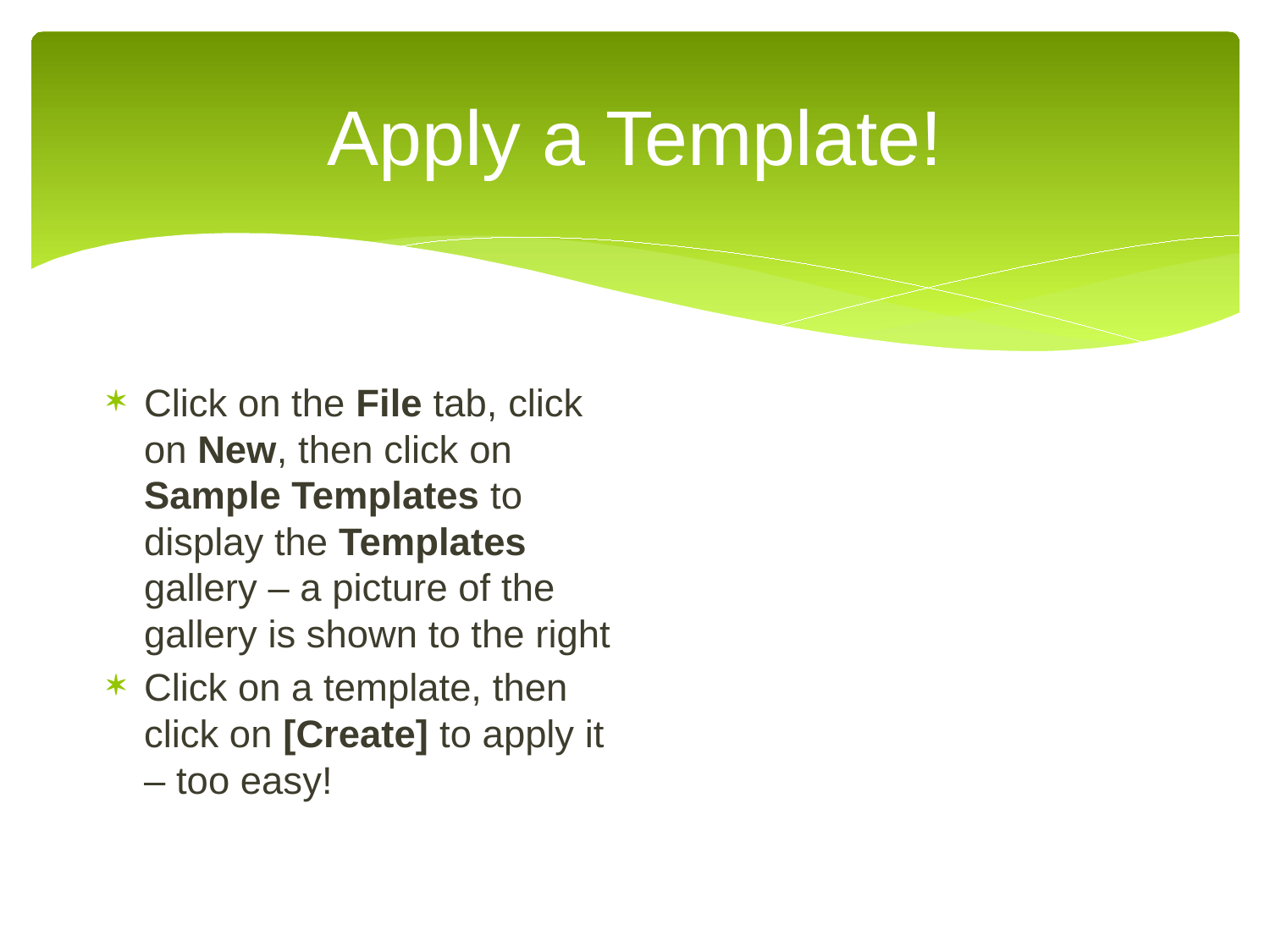

# Apply a Template!
Click on the File tab, click on New, then click on Sample Templates to display the Templates gallery – a picture of the gallery is shown to the right
Click on a template, then click on [Create] to apply it – too easy!